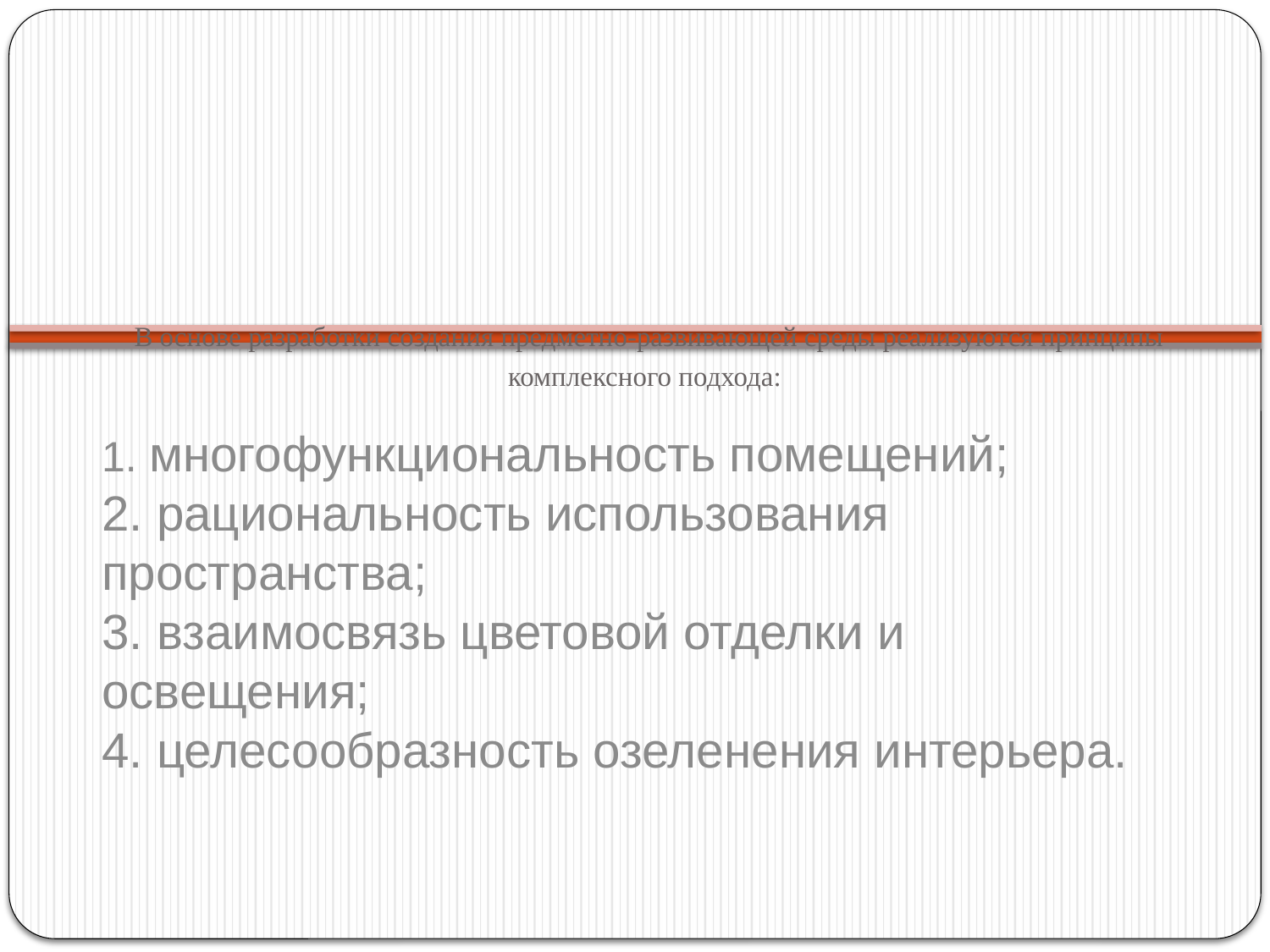

# В основе разработки создания предметно-развивающей среды реализуются принципы комплексного подхода:
1. многофункциональность помещений; 
2. рациональность использования пространства; 
3. взаимосвязь цветовой отделки и освещения; 
4. целесообразность озеленения интерьера.